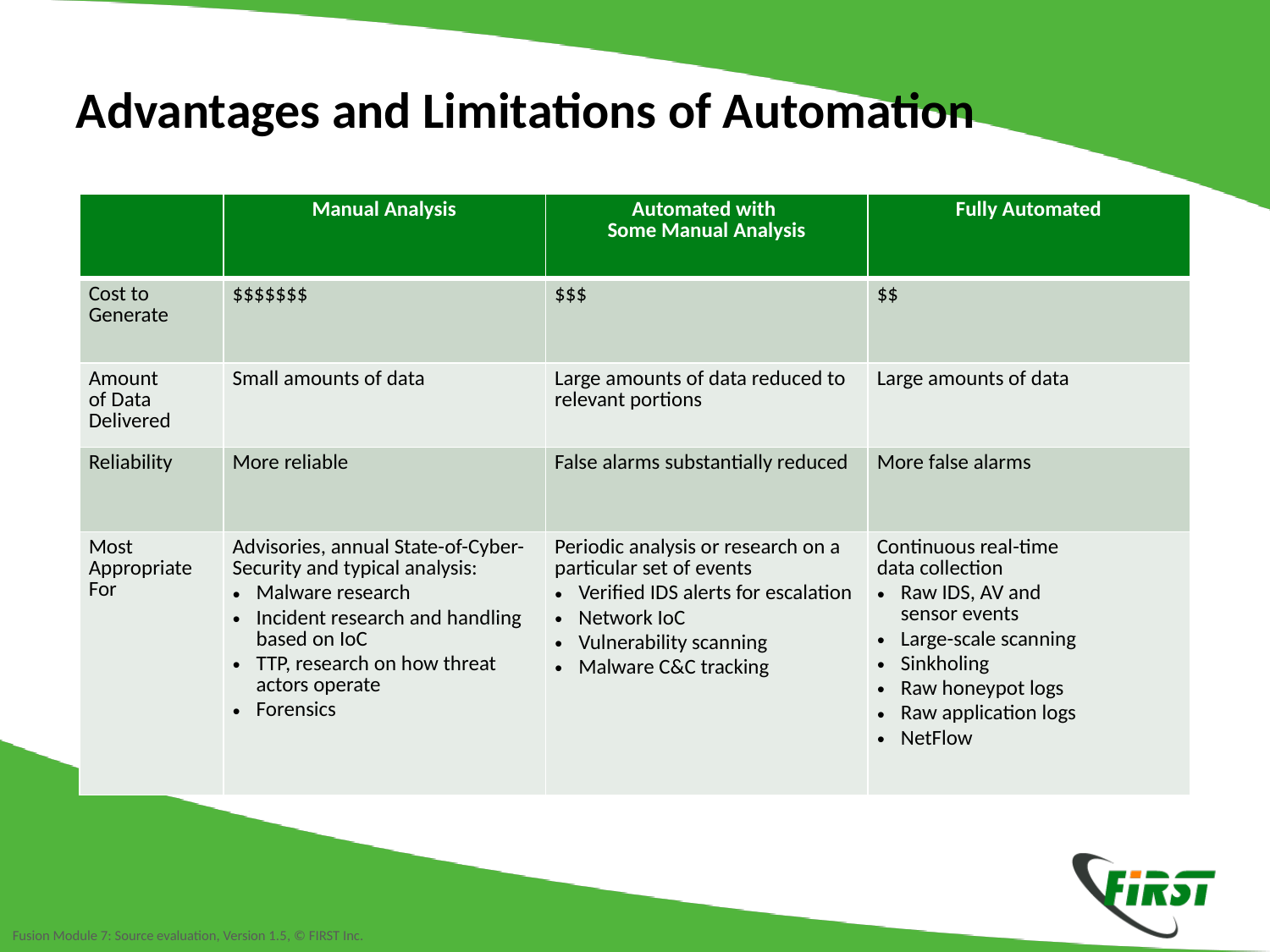

Advantages and Limitations of Automation
|  | Manual Analysis | Automated with Some Manual Analysis | Fully Automated |
| --- | --- | --- | --- |
| Cost to Generate | $$$$$$$ | $$$ | $$ |
| Amount of Data Delivered | Small amounts of data | Large amounts of data reduced to relevant portions | Large amounts of data |
| Reliability | More reliable | False alarms substantially reduced | More false alarms |
| Most Appropriate For | Advisories, annual State-of-Cyber-Security and typical analysis: Malware research Incident research and handling based on IoC TTP, research on how threat actors operate Forensics | Periodic analysis or research on a particular set of events Verified IDS alerts for escalation Network IoC Vulnerability scanning Malware C&C tracking | Continuous real-time data collection Raw IDS, AV and sensor events Large-scale scanning Sinkholing Raw honeypot logs Raw application logs NetFlow |